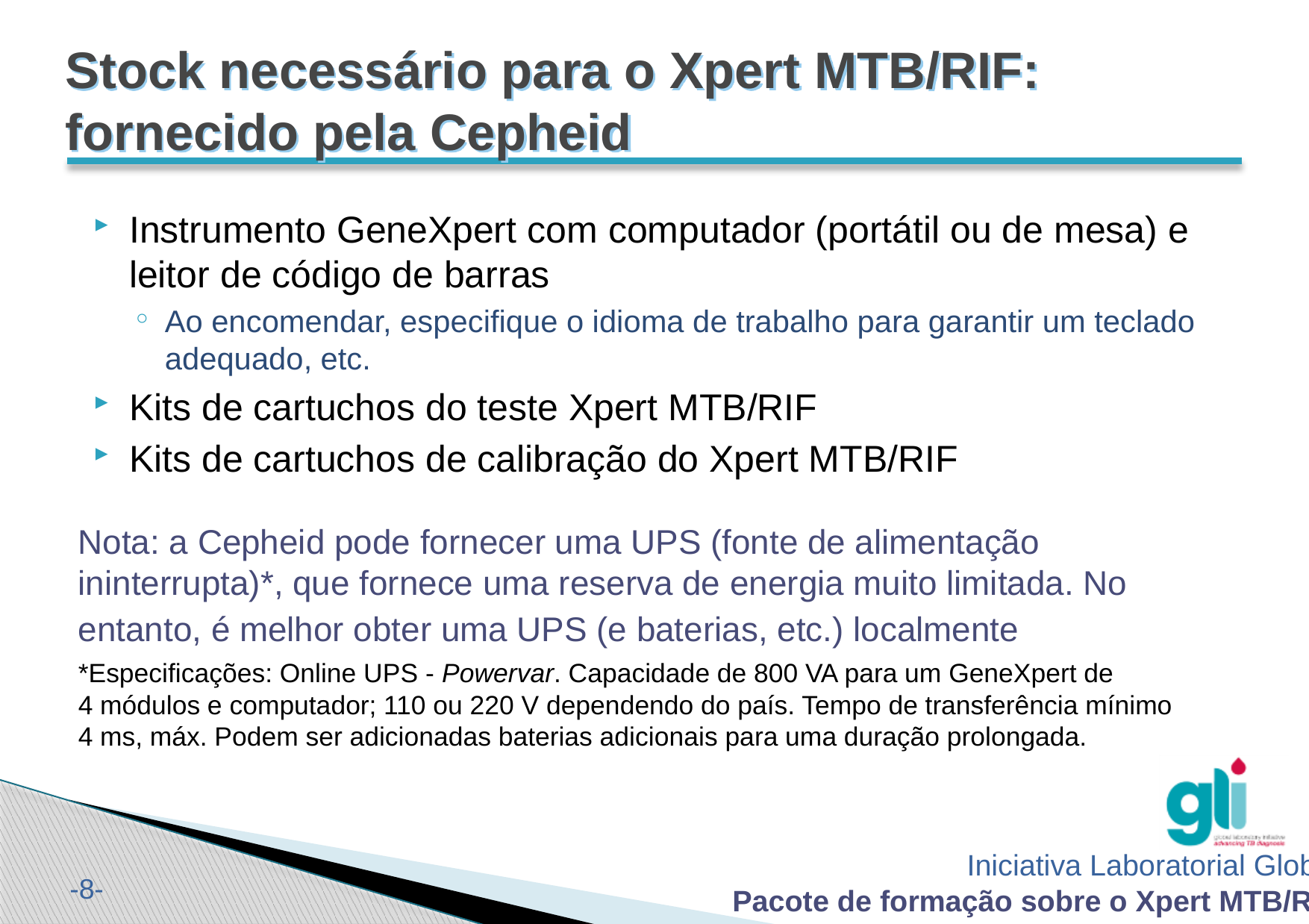

# Stock necessário para o Xpert MTB/RIF: fornecido pela Cepheid
Instrumento GeneXpert com computador (portátil ou de mesa) e leitor de código de barras
Ao encomendar, especifique o idioma de trabalho para garantir um teclado adequado, etc.
Kits de cartuchos do teste Xpert MTB/RIF
Kits de cartuchos de calibração do Xpert MTB/RIF

Nota: a Cepheid pode fornecer uma UPS (fonte de alimentação ininterrupta)*, que fornece uma reserva de energia muito limitada. No entanto, é melhor obter uma UPS (e baterias, etc.) localmente
*Especificações: Online UPS - Powervar. Capacidade de 800 VA para um GeneXpert de 4 módulos e computador; 110 ou 220 V dependendo do país. Tempo de transferência mínimo 4 ms, máx. Podem ser adicionadas baterias adicionais para uma duração prolongada.